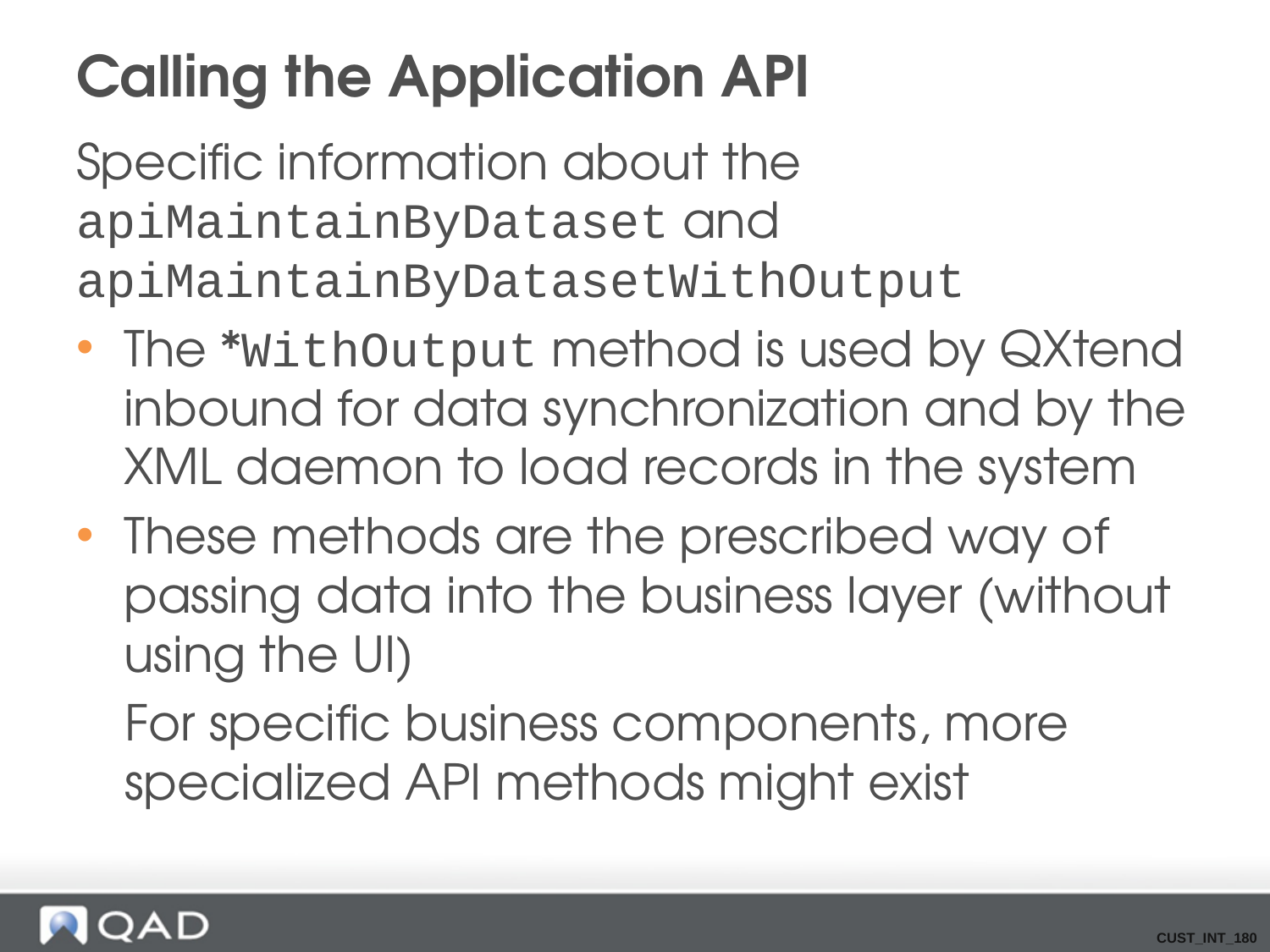

# Calling the Application API
Specific information about the apiMaintainByDataset and apiMaintainByDatasetWithOutput
The *WithOutput method is used by QXtend inbound for data synchronization and by the XML daemon to load records in the system
These methods are the prescribed way of passing data into the business layer (without using the UI)
For specific business components, more specialized API methods might exist
CUST_INT_180